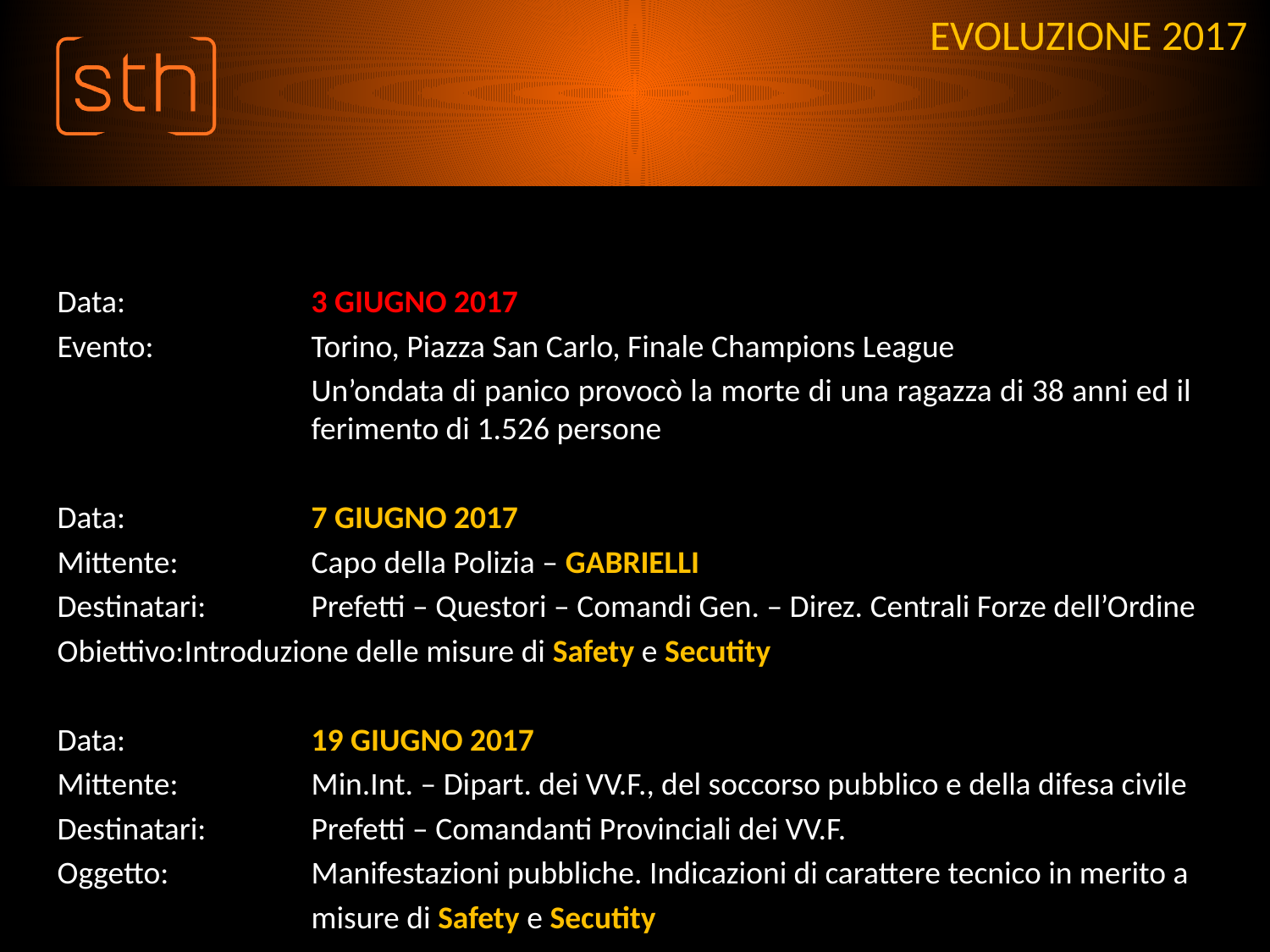

# EVOLUZIONE 2017

Data:		3 GIUGNO 2017
Evento:		Torino, Piazza San Carlo, Finale Champions League
		Un’ondata di panico provocò la morte di una ragazza di 38 anni ed il 			ferimento di 1.526 persone

Data:		7 GIUGNO 2017
Mittente:		Capo della Polizia – GABRIELLI
Destinatari:	Prefetti – Questori – Comandi Gen. – Direz. Centrali Forze dell’Ordine
Obiettivo:	Introduzione delle misure di Safety e Secutity

Data:		19 GIUGNO 2017
Mittente:		Min.Int. – Dipart. dei VV.F., del soccorso pubblico e della difesa civile
Destinatari:	Prefetti – Comandanti Provinciali dei VV.F.
Oggetto:		Manifestazioni pubbliche. Indicazioni di carattere tecnico in merito a
		misure di Safety e Secutity